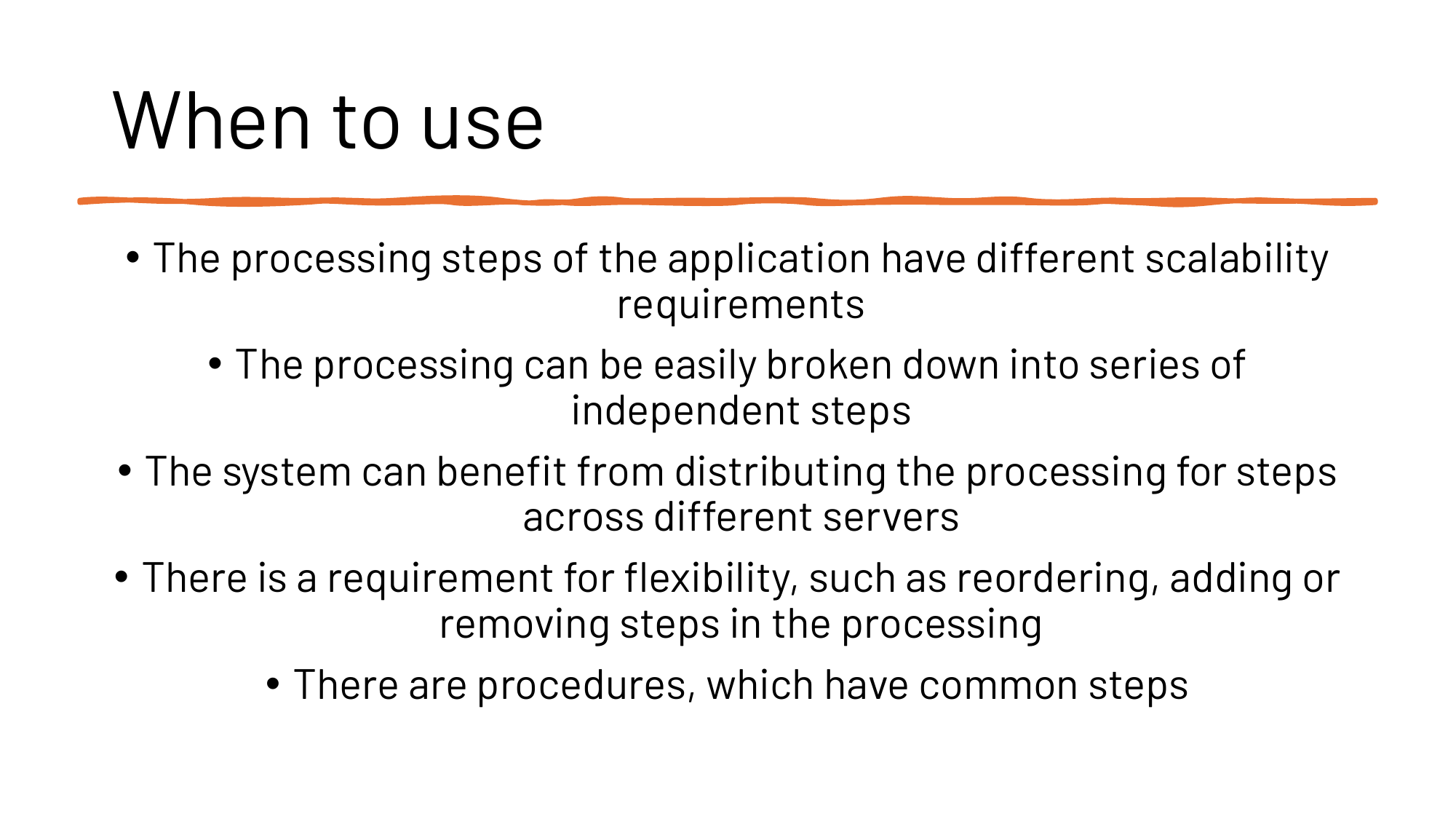

# When to use

The processing steps of the application have different scalability requirements
The processing can be easily broken down into series of independent steps
The system can benefit from distributing the processing for steps across different servers
There is a requirement for flexibility, such as reordering, adding or removing steps in the processing
There are procedures, which have common steps